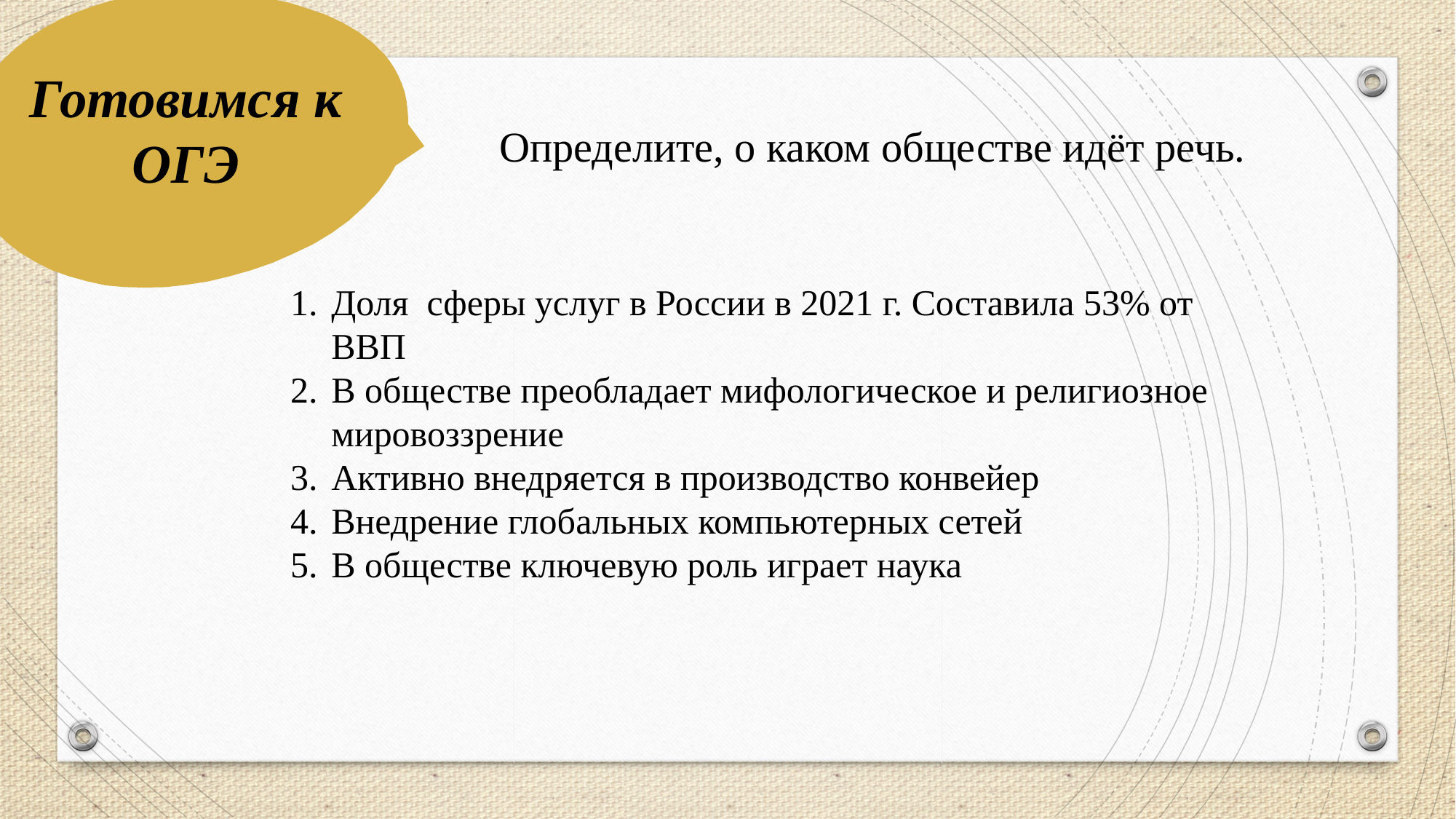

# Готовимся к ОГЭ
Определите, о каком обществе идёт речь.
Доля  сферы услуг в России в 2021 г. Составила 53% от ВВП
В обществе преобладает мифологическое и религиозное мировоззрение
Активно внедряется в производство конвейер
Внедрение глобальных компьютерных сетей
В обществе ключевую роль играет наука